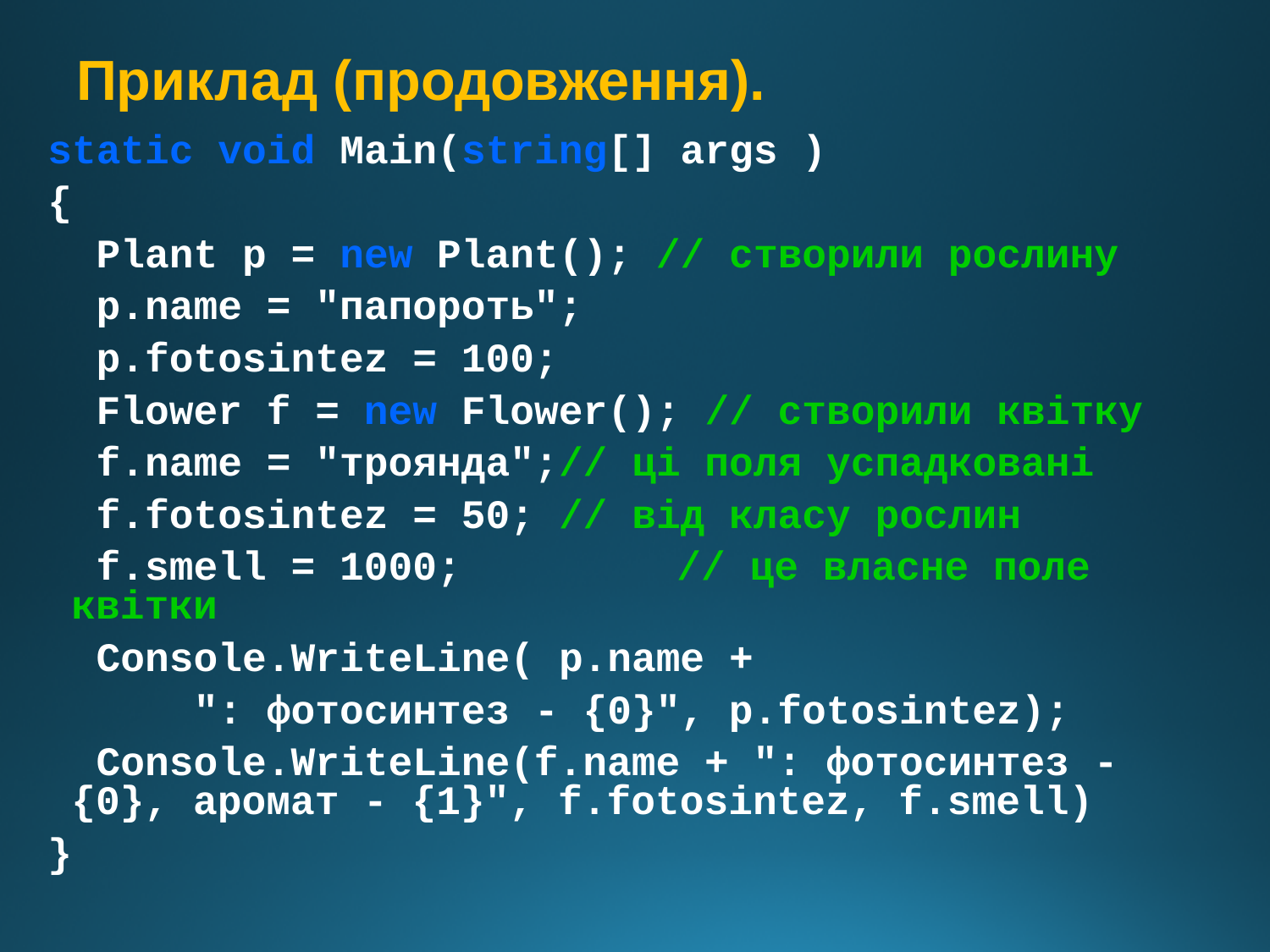

# Приклад (продовження).
static void Main(string[] args )
{
  Plant p = new Plant(); // cтворили рослину
  p.name = "папороть";
  p.fotosintez = 100;
  Flower f = new Flower(); // cтворили квітку
  f.name = "троянда";// ці поля успадковані
  f.fotosintez = 50; // від класу рослин
  f.smell = 1000;	    // це власне поле квітки
  Console.WriteLine( p.name +
      ": фотосинтез - {0}", p.fotosintez);
  Console.WriteLine(f.name + ": фотосинтез - {0}, аромат - {1}", f.fotosintez, f.smell)
}